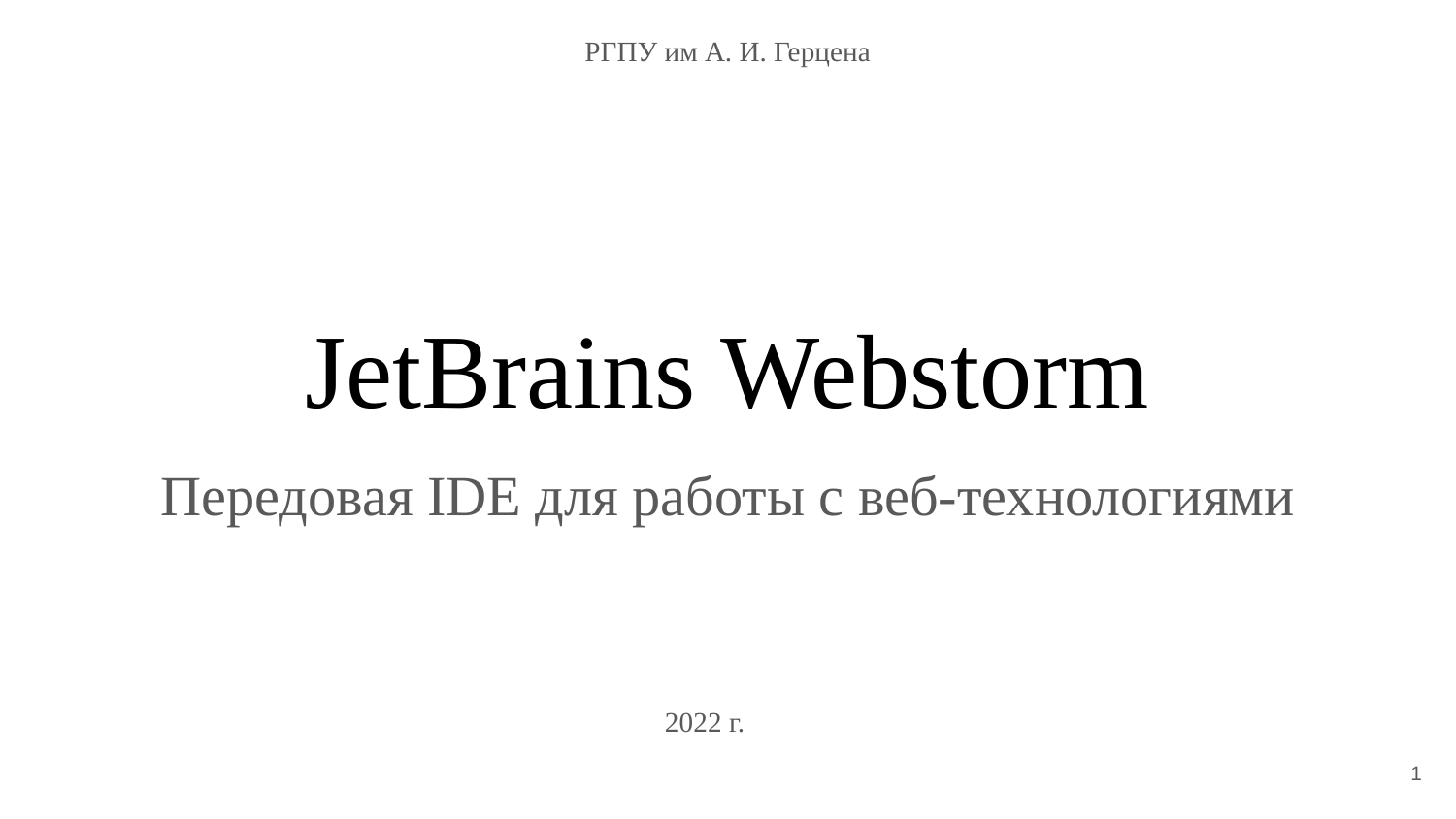

РГПУ им А. И. Герцена
# JetBrains Webstorm
Передовая IDE для работы с веб-технологиями
2022 г.

1